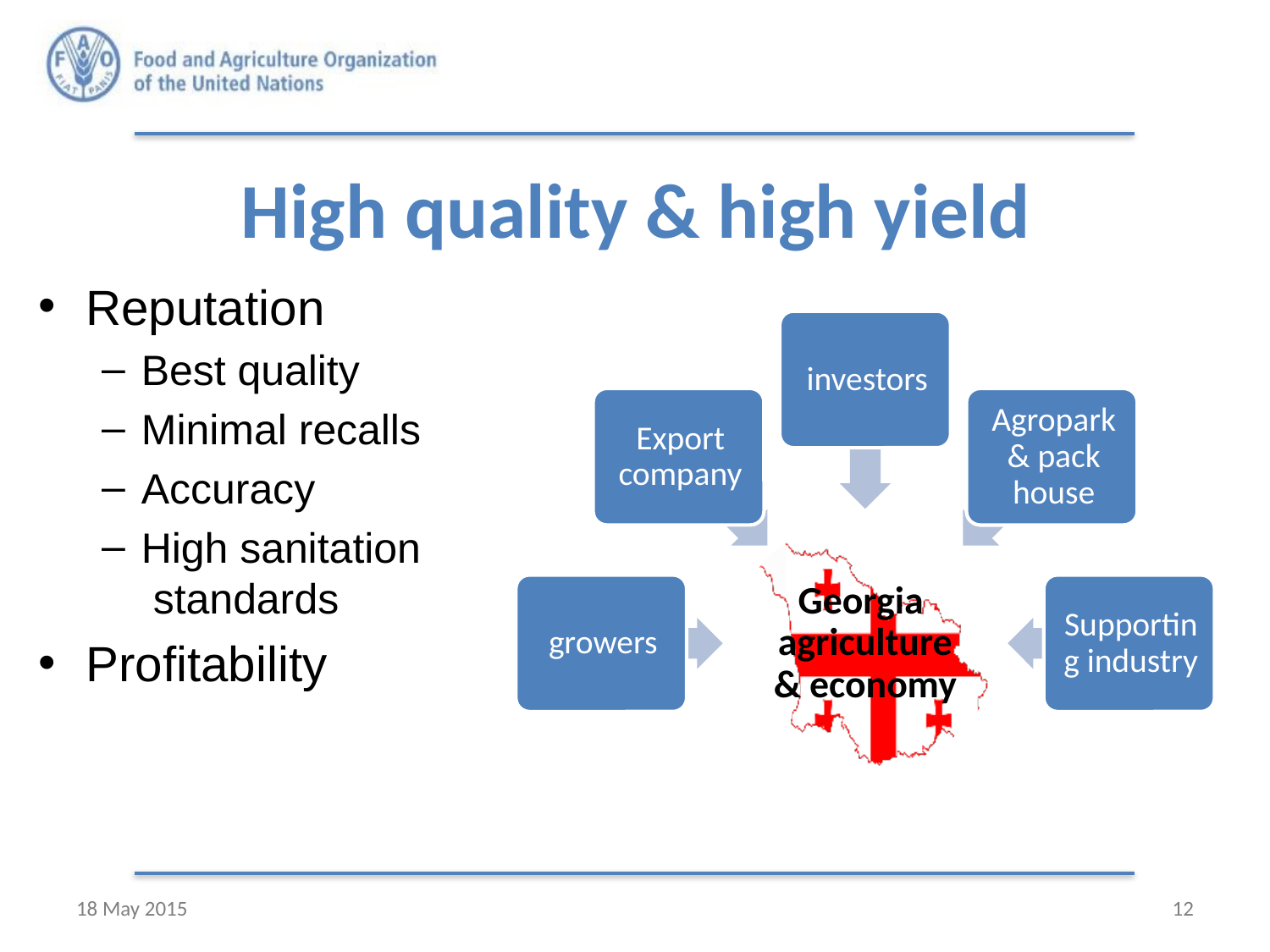

# High quality & high yield
Georgia
agriculture & economy
growers
Export company
investors
Agropark & pack house
Supporting industry
Reputation
Best quality
Minimal recalls
Accuracy
High sanitation
 standards
Profitability
18 May 2015

12